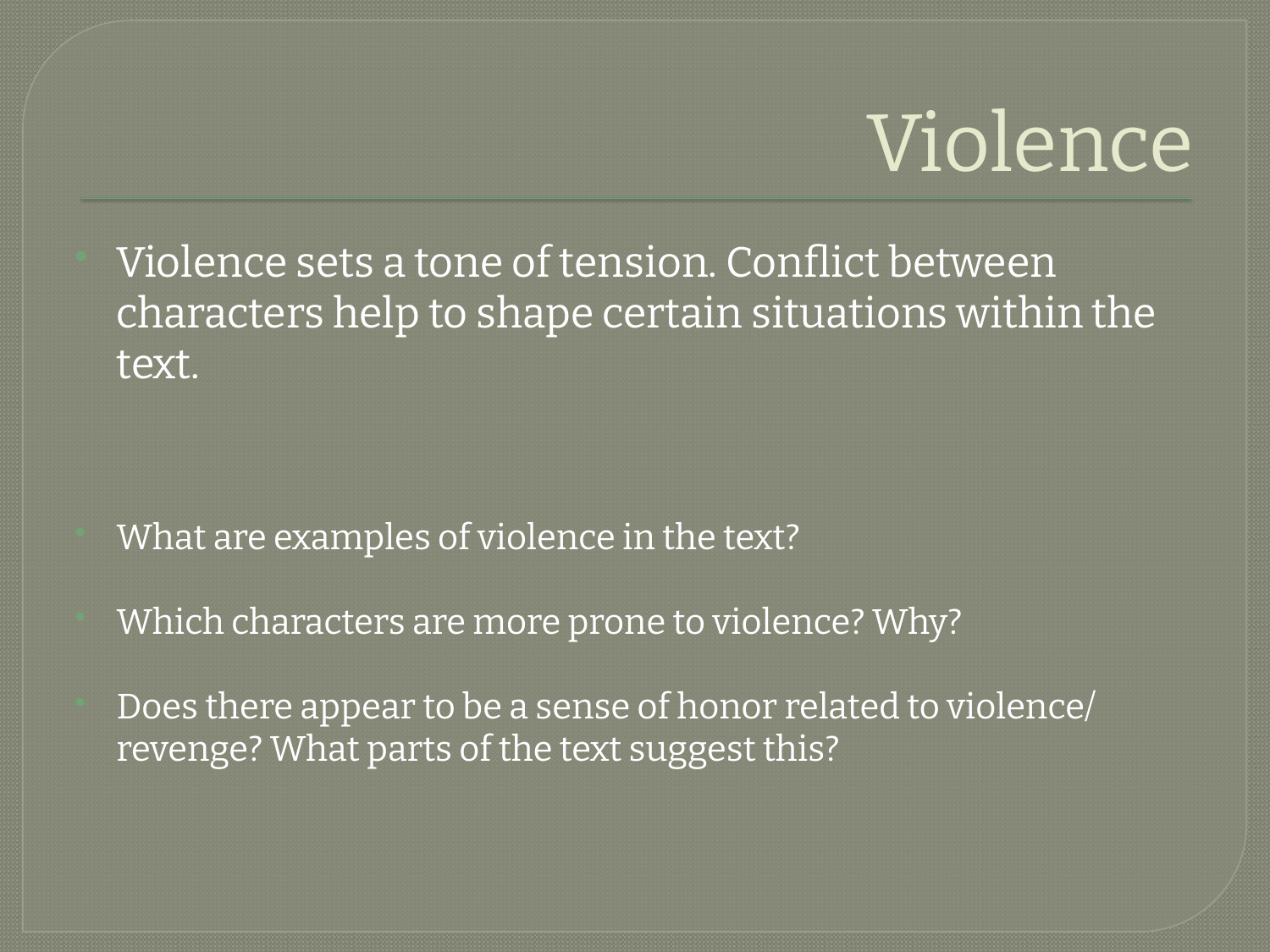

# Violence
Violence sets a tone of tension. Conflict between characters help to shape certain situations within the text.

What are examples of violence in the text?

Which characters are more prone to violence? Why?

Does there appear to be a sense of honor related to violence/ revenge? What parts of the text suggest this?